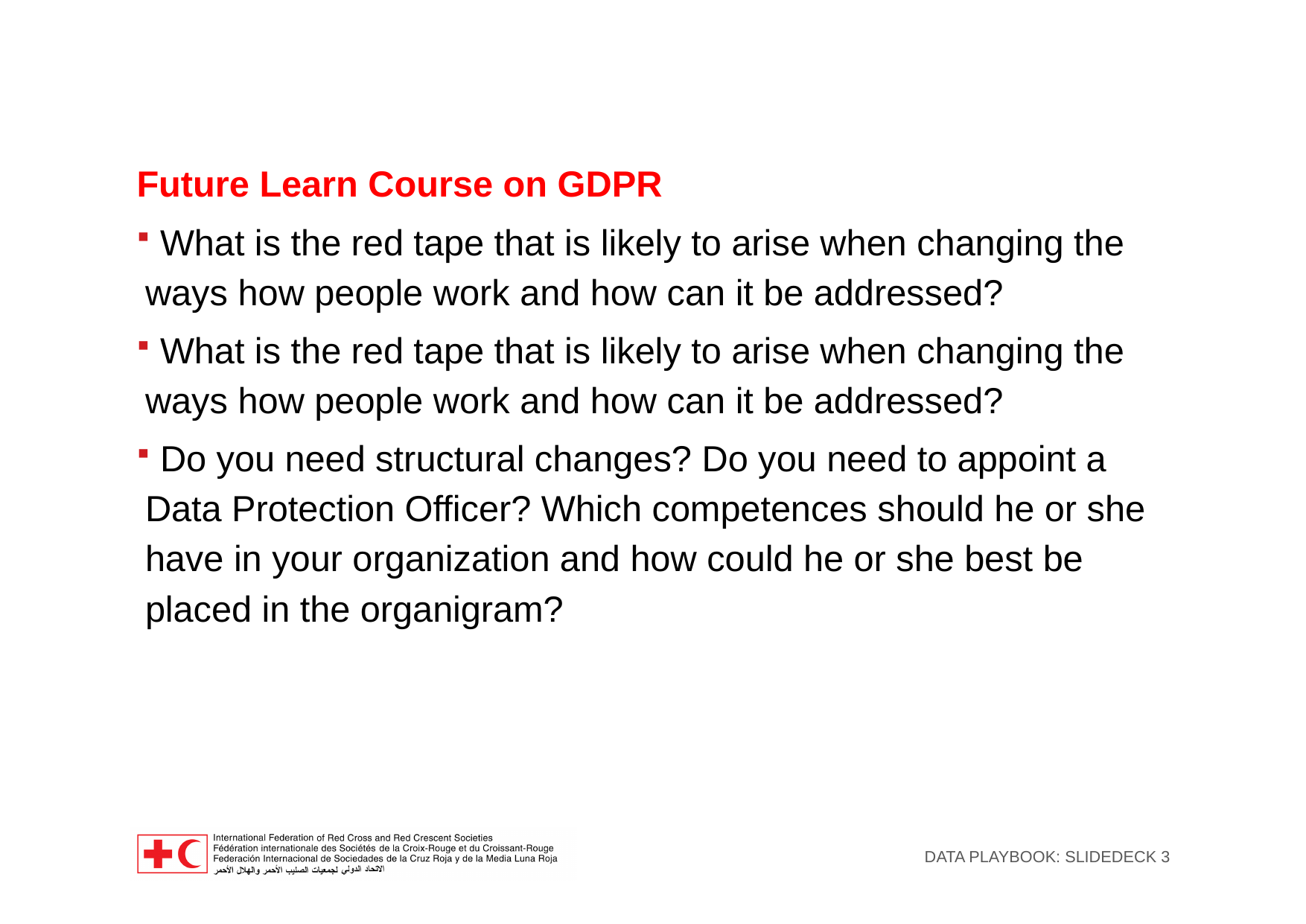

Future Learn Course on GDPR
 What is the red tape that is likely to arise when changing the ways how people work and how can it be addressed?
 What is the red tape that is likely to arise when changing the ways how people work and how can it be addressed?
 Do you need structural changes? Do you need to appoint a Data Protection Officer? Which competences should he or she have in your organization and how could he or she best be placed in the organigram?